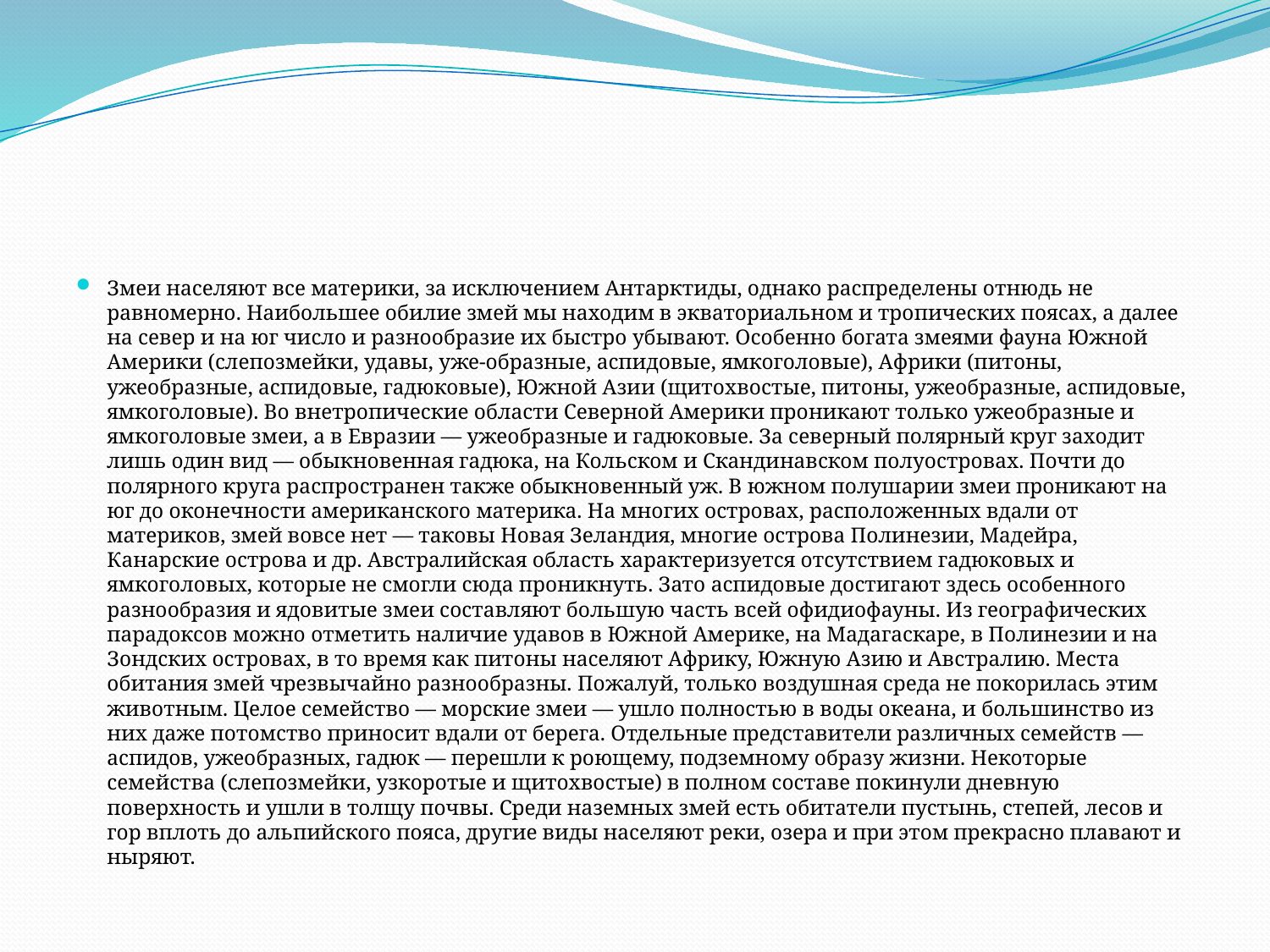

#
Змеи населяют все материки, за исключением Антарктиды, однако распределены отнюдь не равномерно. Наибольшее обилие змей мы находим в экваториальном и тропических поясах, а далее на север и на юг число и разнообразие их быстро убывают. Особенно богата змеями фауна Южной Америки (слепозмейки, удавы, уже-образные, аспидовые, ямкоголовые), Африки (питоны, ужеобразные, аспидовые, гадюковые), Южной Азии (щитохвостые, питоны, ужеобразные, аспидовые, ямкоголовые). Во внетропические области Северной Америки проникают только ужеобразные и ямкоголовые змеи, а в Евразии — ужеобразные и гадюковые. За северный полярный круг заходит лишь один вид — обыкновенная гадюка, на Кольском и Скандинавском полуостровах. Почти до полярного круга распространен также обыкновенный уж. В южном полушарии змеи проникают на юг до оконечности американского материка. На многих островах, расположенных вдали от материков, змей вовсе нет — таковы Новая Зеландия, многие острова Полинезии, Мадейра, Канарские острова и др. Австралийская область характеризуется отсутствием гадюковых и ямкоголовых, которые не смогли сюда проникнуть. Зато аспидовые достигают здесь особенного разнообразия и ядовитые змеи составляют большую часть всей офидиофауны. Из географических парадоксов можно отметить наличие удавов в Южной Америке, на Мадагаскаре, в Полинезии и на Зондских островах, в то время как питоны населяют Африку, Южную Азию и Австралию. Места обитания змей чрезвычайно разнообразны. Пожалуй, только воздушная среда не покорилась этим животным. Целое семейство — морские змеи — ушло полностью в воды океана, и большинство из них даже потомство приносит вдали от берега. Отдельные представители различных семейств — аспидов, ужеобразных, гадюк — перешли к роющему, подземному образу жизни. Некоторые семейства (слепозмейки, узкоротые и щитохвостые) в полном составе покинули дневную поверхность и ушли в толщу почвы. Среди наземных змей есть обитатели пустынь, степей, лесов и гор вплоть до альпийского пояса, другие виды населяют реки, озера и при этом прекрасно плавают и ныряют.